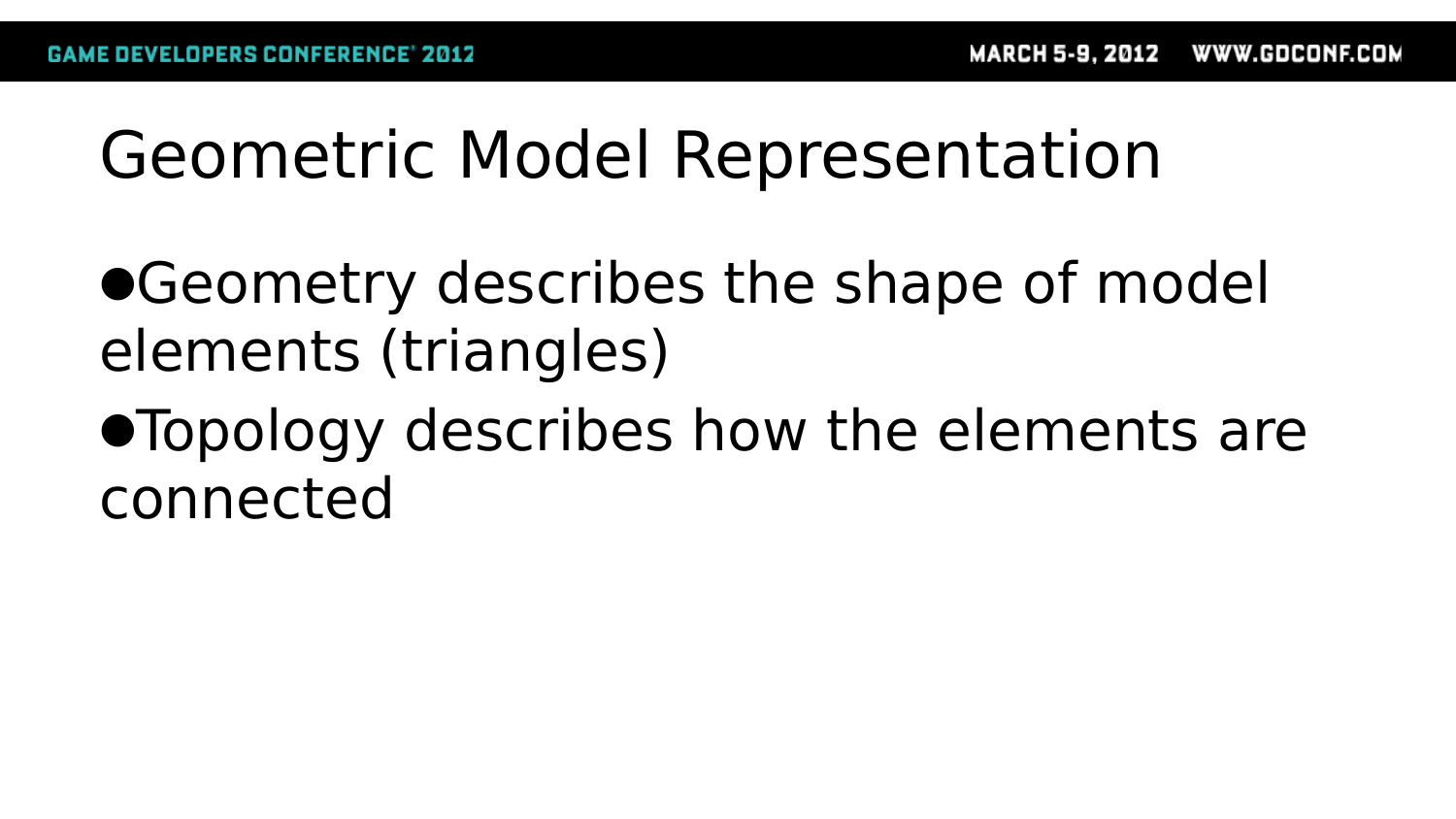

# Geometric Model Representation
Geometry describes the shape of model elements (triangles)
Topology describes how the elements are connected